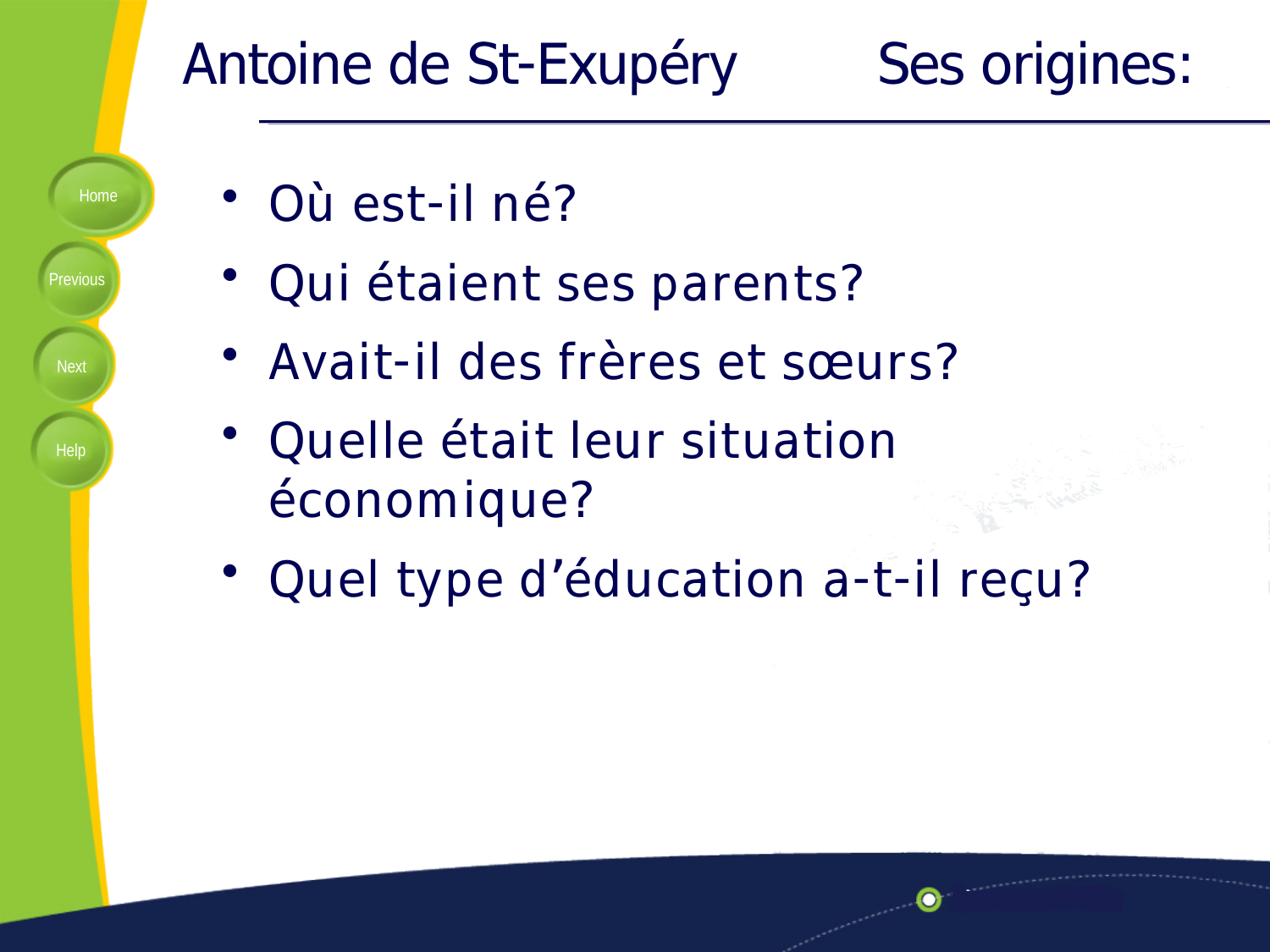

# Antoine de St-Exupéry        Ses origines:
Où est-il né?
Qui étaient ses parents?
Avait-il des frères et sœurs?
Quelle était leur situation économique?
Quel type d’éducation a-t-il reçu?